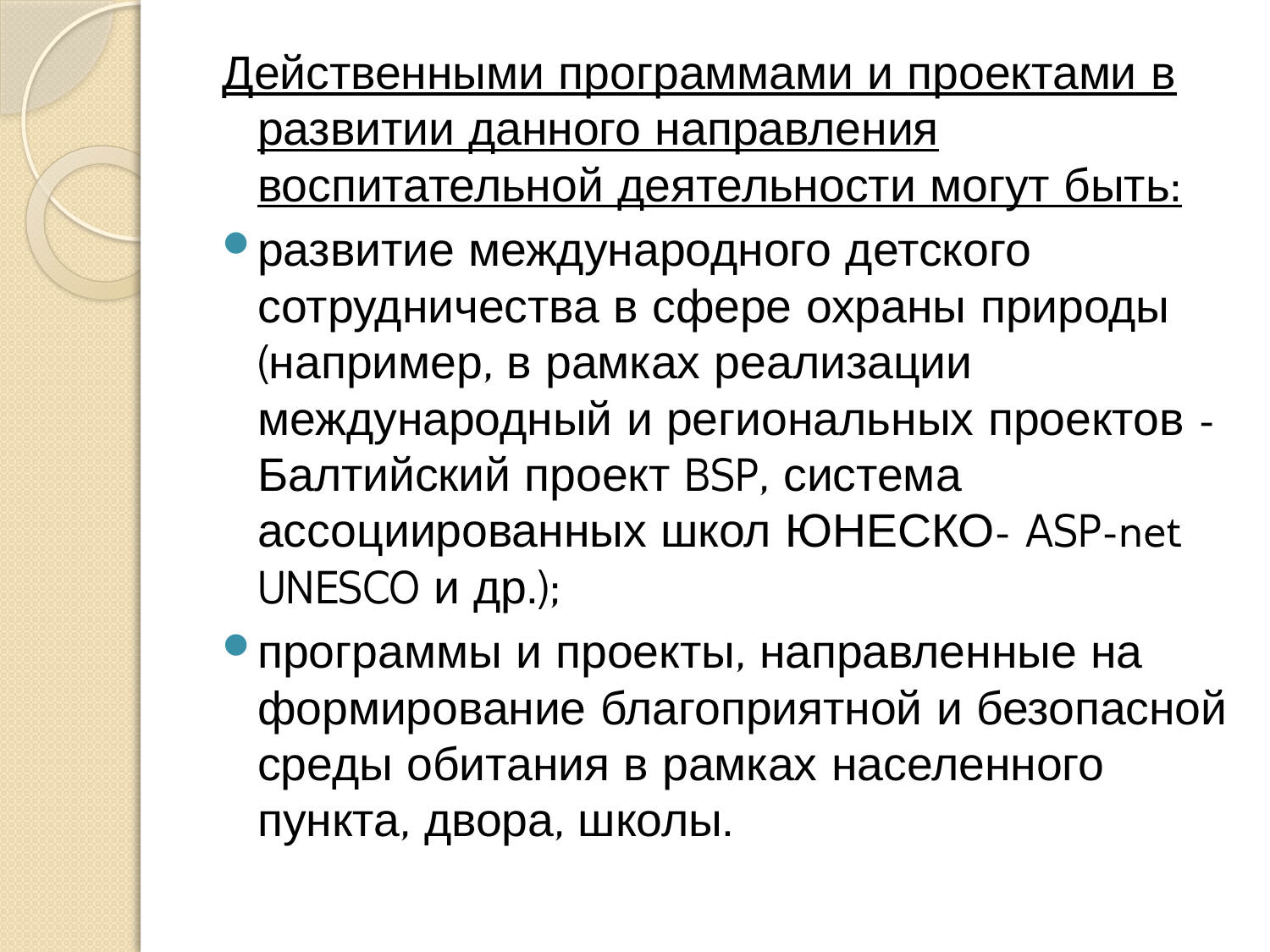

Действенными программами и проектами в развитии данного направления воспитательной деятельности могут быть:
развитие международного детского сотрудничества в сфере охраны природы (например, в рамках реализации международный и региональных проектов - Балтийский проект BSP, система ассоциированных школ ЮНЕСКО- ASP-net UNESCO и др.);
программы и проекты, направленные на формирование благоприятной и безопасной среды обитания в рамках населенного пункта, двора, школы.